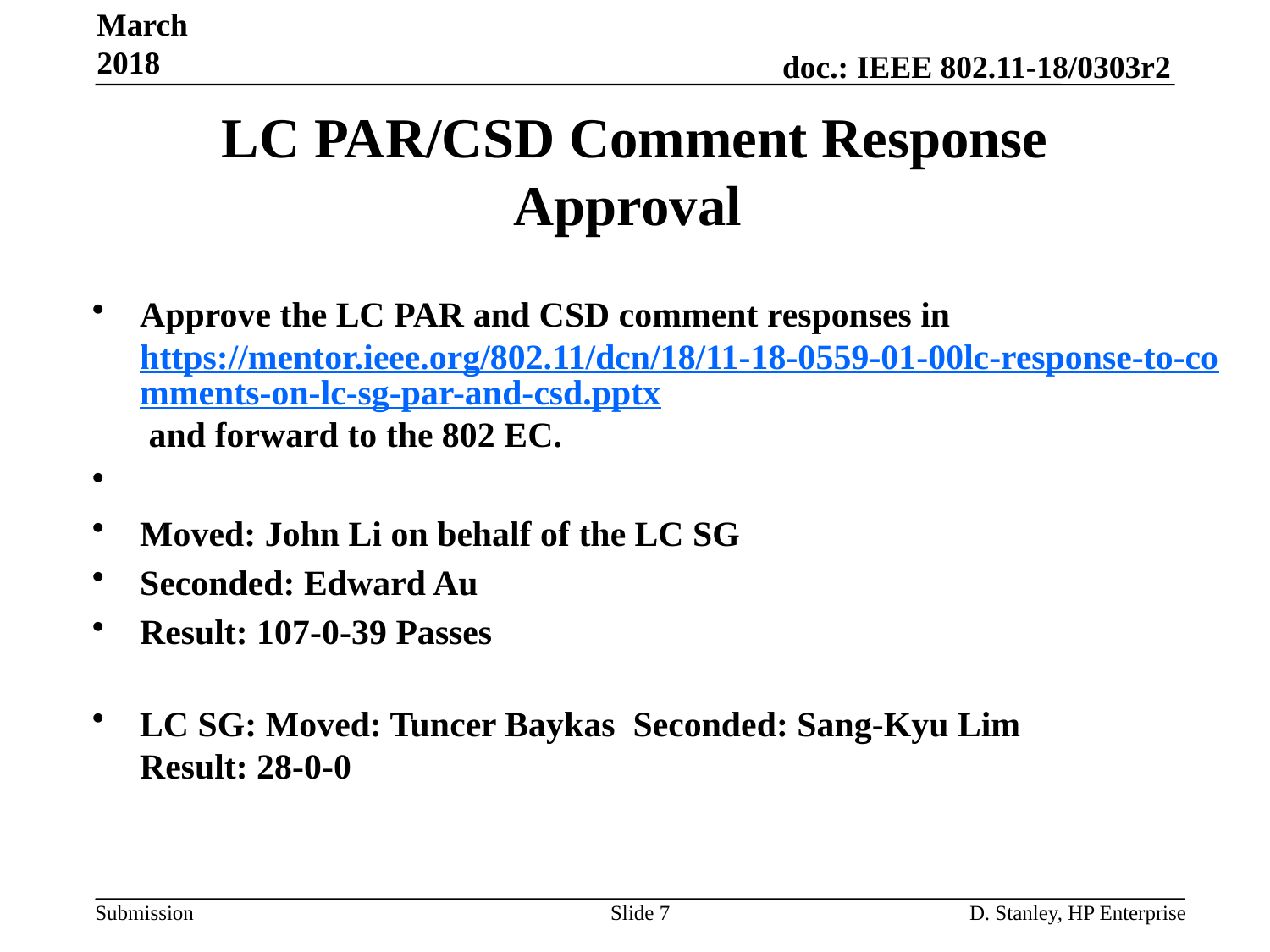

March 2018
# LC PAR/CSD Comment Response Approval

Approve the LC PAR and CSD comment responses in https://mentor.ieee.org/802.11/dcn/18/11-18-0559-01-00lc-response-to-comments-on-lc-sg-par-and-csd.pptx and forward to the 802 EC.

Moved: John Li on behalf of the LC SG
Seconded: Edward Au
Result: 107-0-39 Passes
LC SG: Moved: Tuncer Baykas  Seconded: Sang-Kyu Lim
Result: 28-0-0

Slide 7
D. Stanley, HP Enterprise